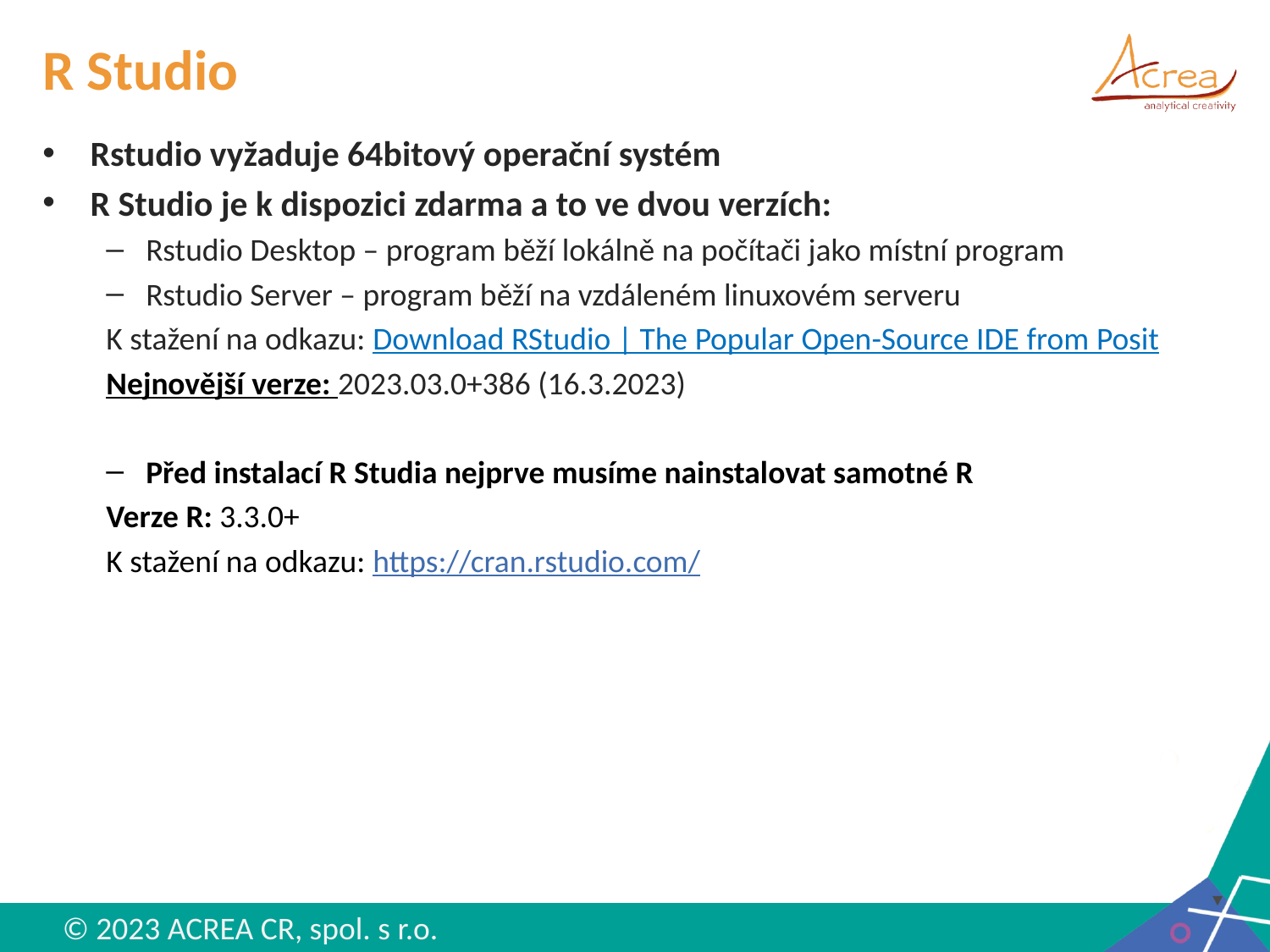

# R Studio
Rstudio vyžaduje 64bitový operační systém
R Studio je k dispozici zdarma a to ve dvou verzích:
Rstudio Desktop – program běží lokálně na počítači jako místní program
Rstudio Server – program běží na vzdáleném linuxovém serveru
K stažení na odkazu: Download RStudio | The Popular Open-Source IDE from Posit
Nejnovější verze: 2023.03.0+386 (16.3.2023)

Před instalací R Studia nejprve musíme nainstalovat samotné R
Verze R: 3.3.0+
K stažení na odkazu: https://cran.rstudio.com/